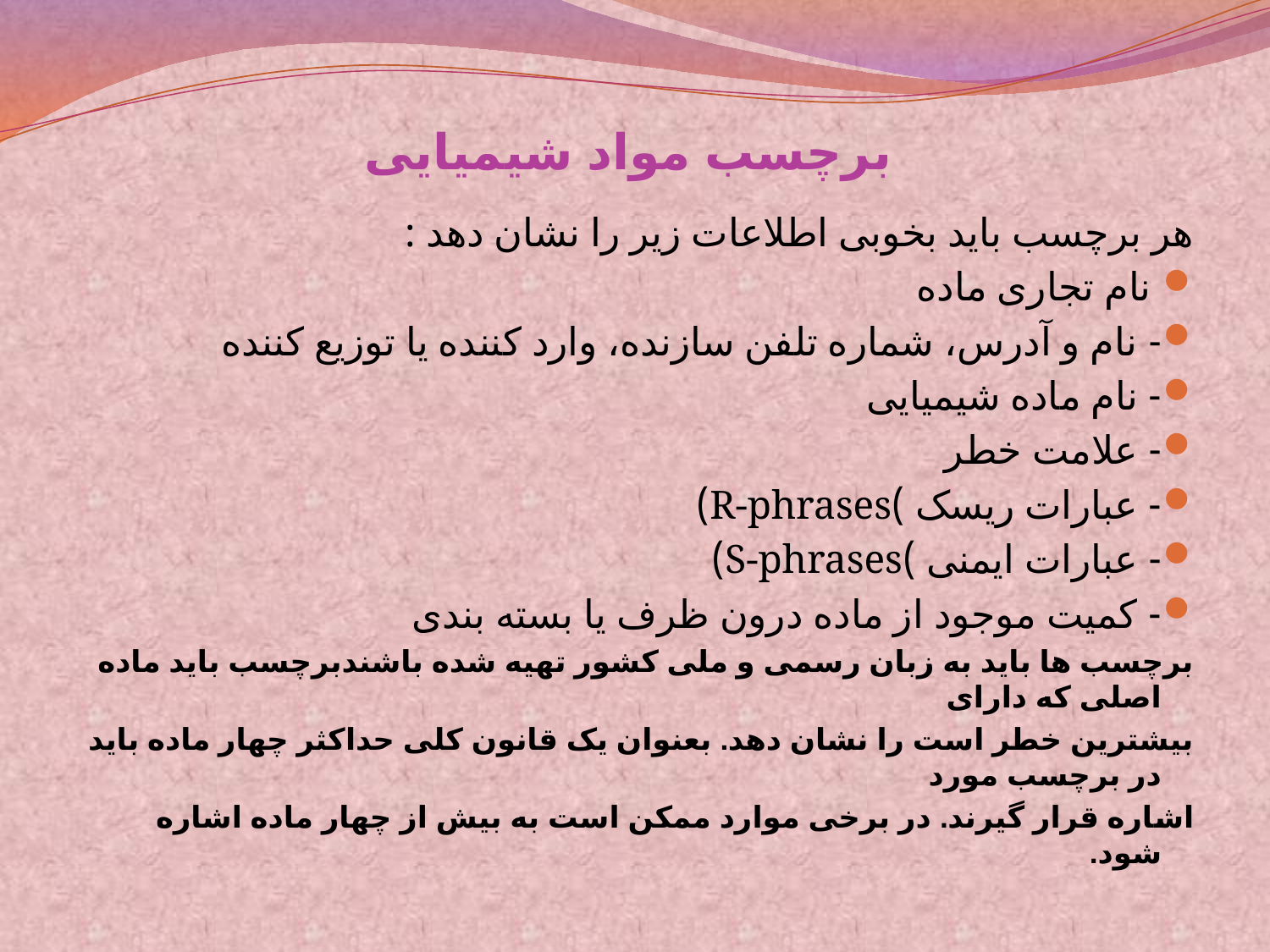

# برچسب مواد شیمیایی
هر برچسب باید بخوبی اطلاعات زیر را نشان دهد :
 نام تجاری ماده
- نام و آدرس، شماره تلفن سازنده، وارد کننده یا توزیع کننده
- نام ماده شیمیایی
- علامت خطر
- عبارات ریسک )R-phrases)
- عبارات ایمنی )S-phrases)
- کمیت موجود از ماده درون ظرف یا بسته بندی
برچسب ها باید به زبان رسمی و ملی کشور تهیه شده باشندبرچسب باید ماده اصلی که دارای
بیشترین خطر است را نشان دهد. بعنوان یک قانون کلی حداکثر چهار ماده باید در برچسب مورد
اشاره قرار گیرند. در برخی موارد ممکن است به بیش از چهار ماده اشاره شود.